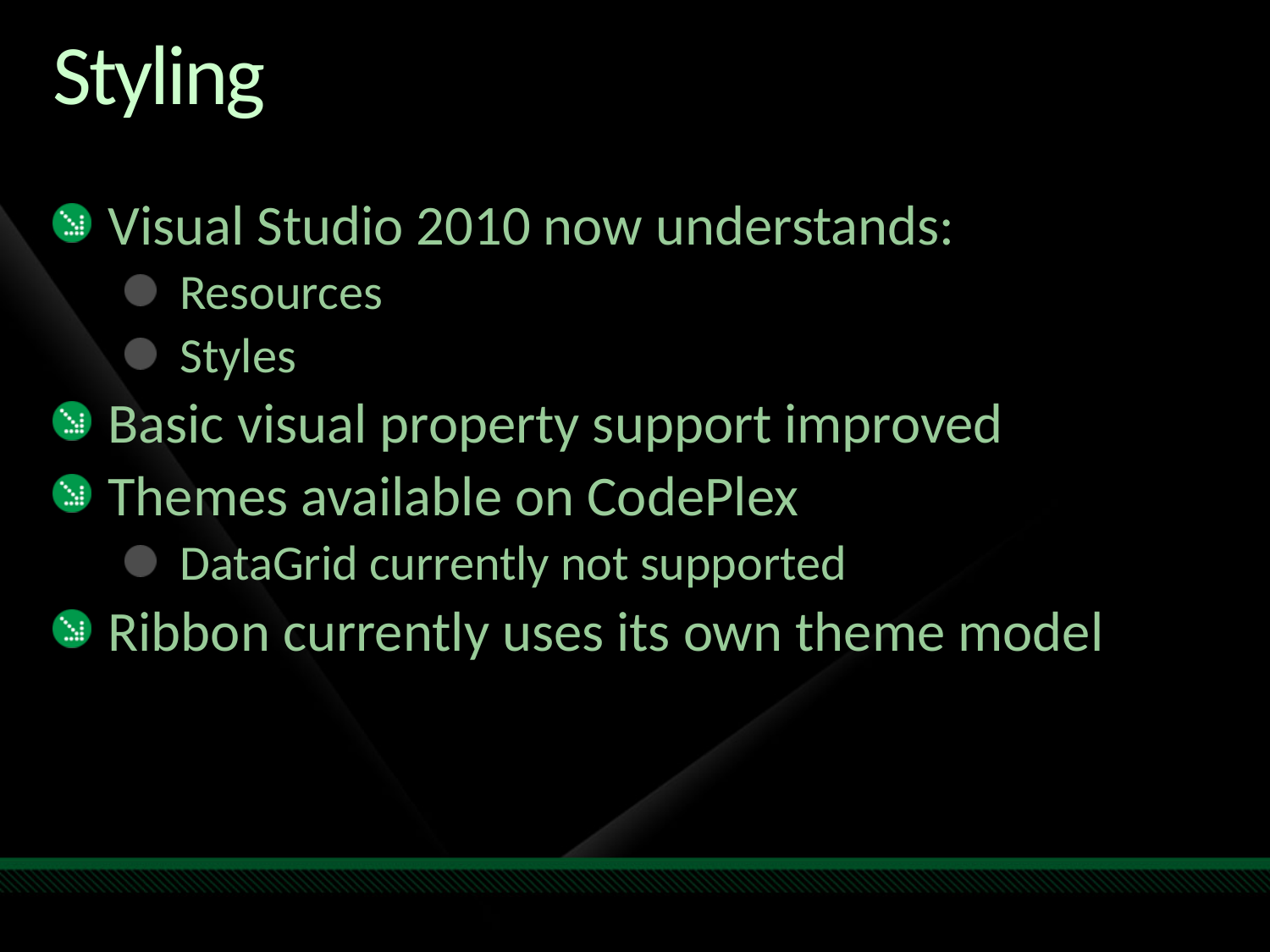

# Styling
Visual Studio 2010 now understands:
Resources
Styles
Basic visual property support improved
Themes available on CodePlex
DataGrid currently not supported
Ribbon currently uses its own theme model